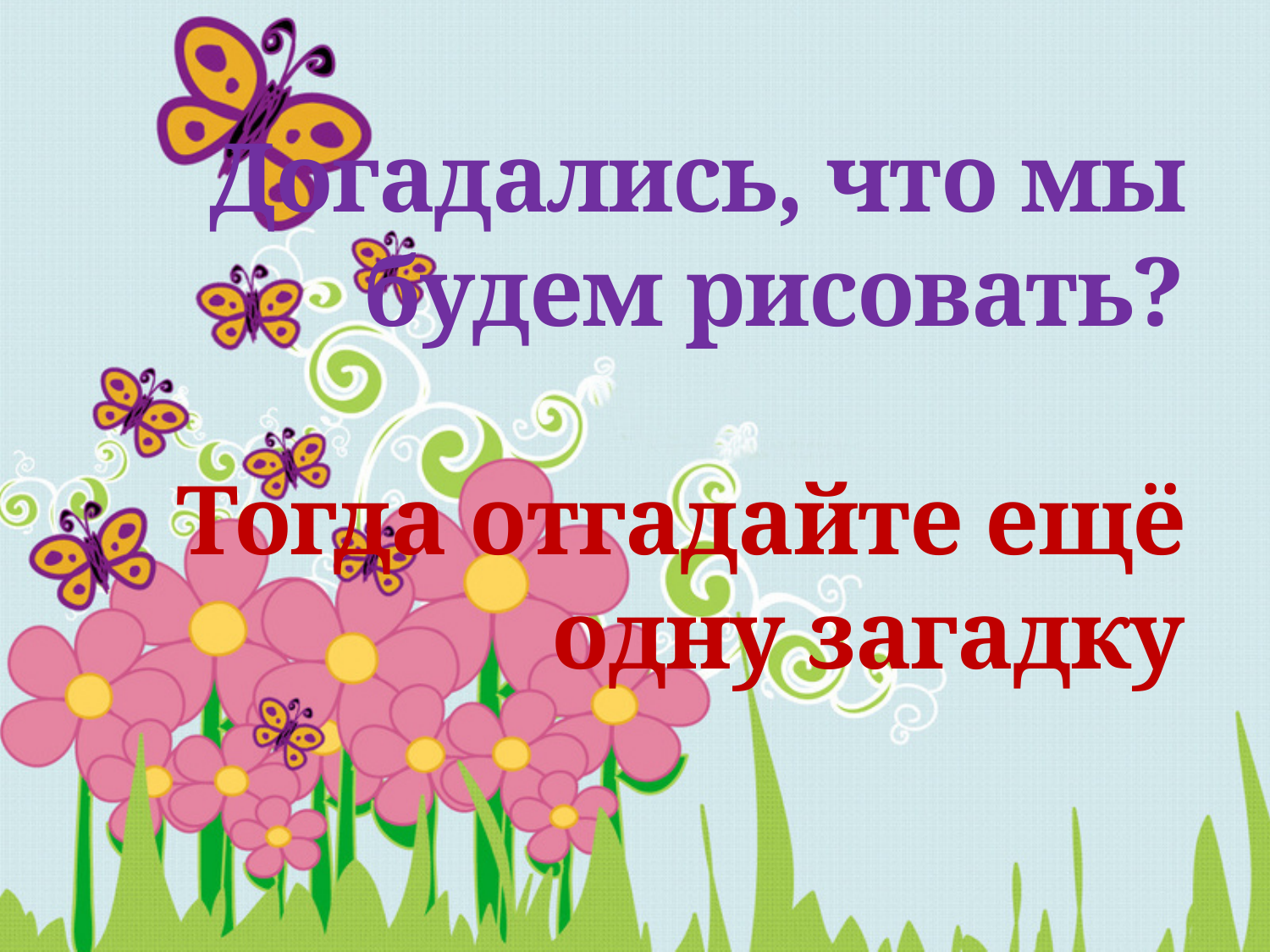

Догадались, что мы будем рисовать?
Тогда отгадайте ещё одну загадку